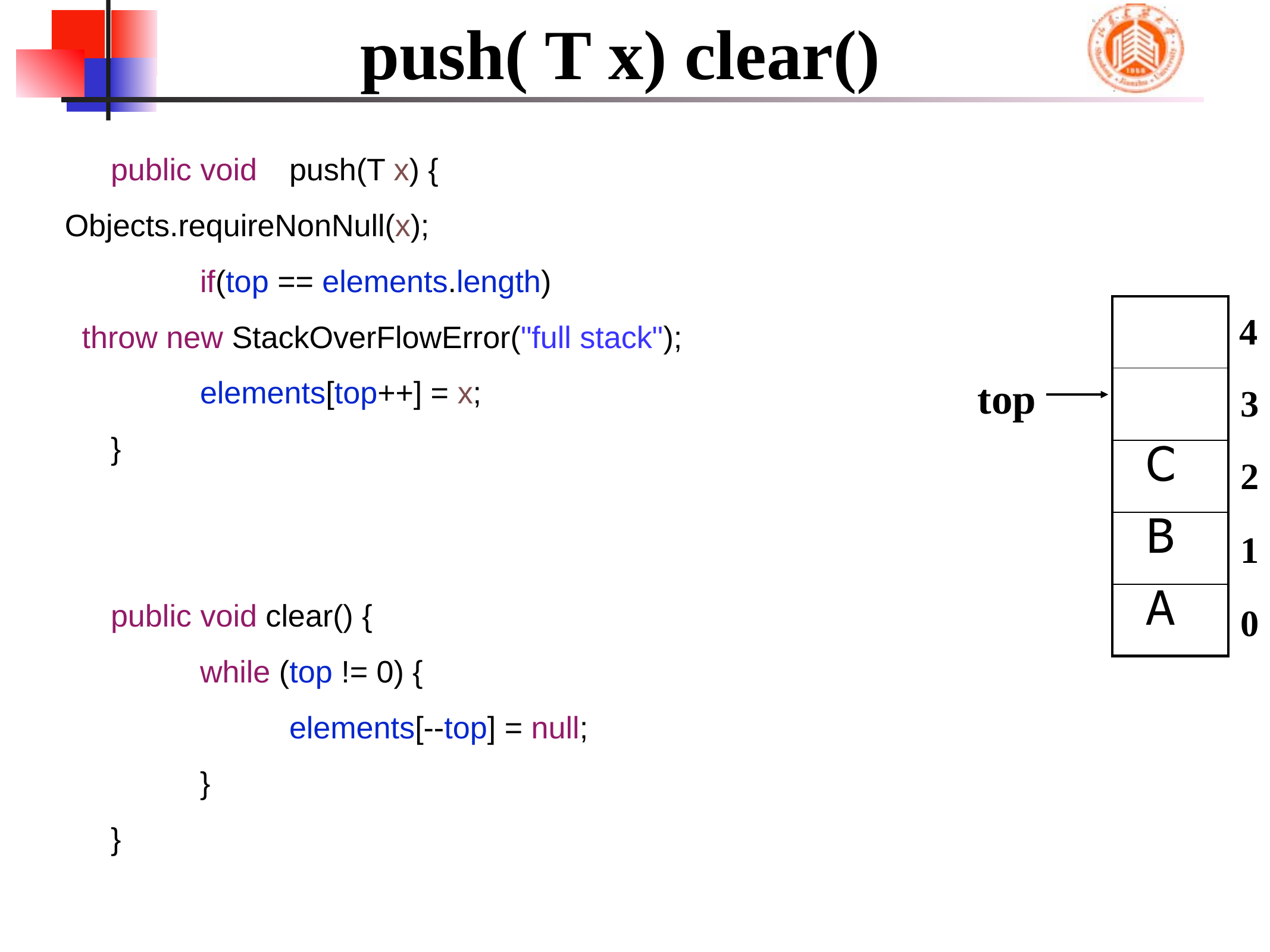

# push( T x) clear()
	public void	push(T x) {
     Objects.requireNonNull(x);
		if(top == elements.length)
       throw new StackOverFlowError("full stack");
		elements[top++] = x;
	}

	public void clear() {
		while (top != 0) {
			elements[--top] = null;
		}
	}
|  |
| --- |
|  |
| C |
| B |
| A |
4
top
3

2
1
0